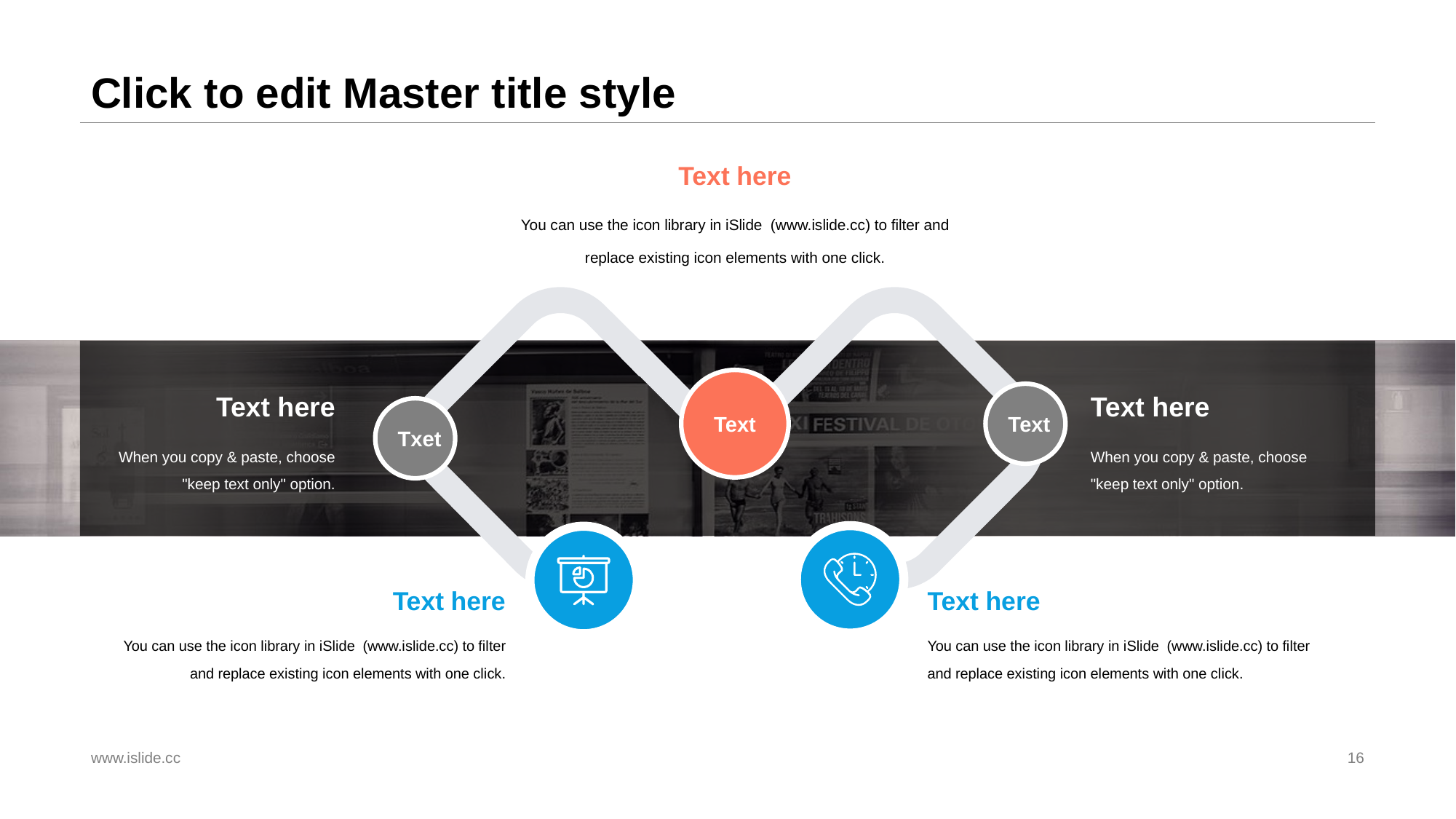

# Click to edit Master title style
Text here
You can use the icon library in iSlide  (www.islide.cc) to filter and replace existing icon elements with one click.

Text
Text
Text here
Text here
Txet
When you copy & paste, choose "keep text only" option.
When you copy & paste, choose "keep text only" option.

Text here
Text here
You can use the icon library in iSlide  (www.islide.cc) to filter and replace existing icon elements with one click.
You can use the icon library in iSlide  (www.islide.cc) to filter and replace existing icon elements with one click.
www.islide.cc
16